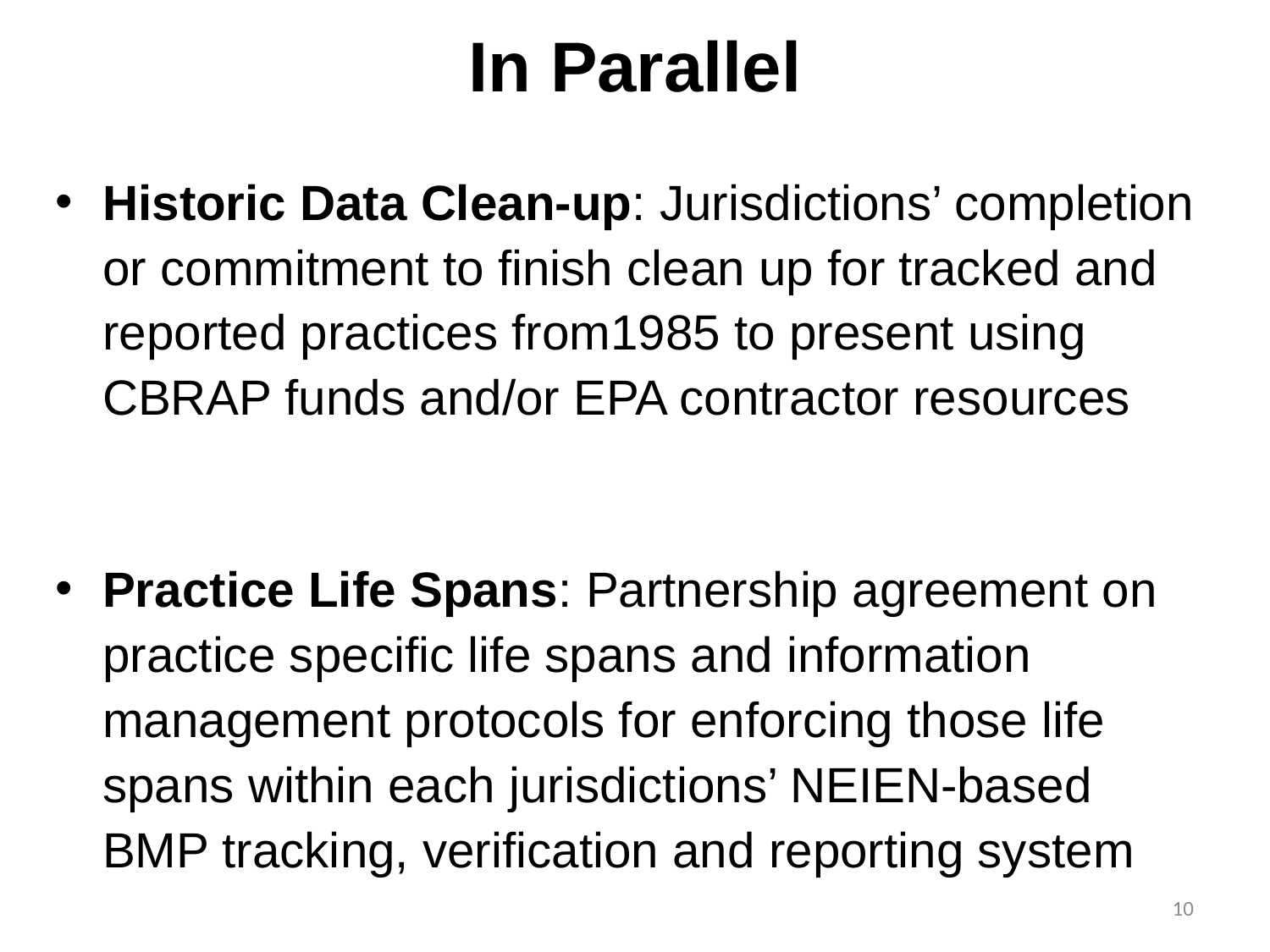

# In Parallel
Historic Data Clean-up: Jurisdictions’ completion or commitment to finish clean up for tracked and reported practices from1985 to present using CBRAP funds and/or EPA contractor resources

Practice Life Spans: Partnership agreement on practice specific life spans and information management protocols for enforcing those life spans within each jurisdictions’ NEIEN-based BMP tracking, verification and reporting system
10